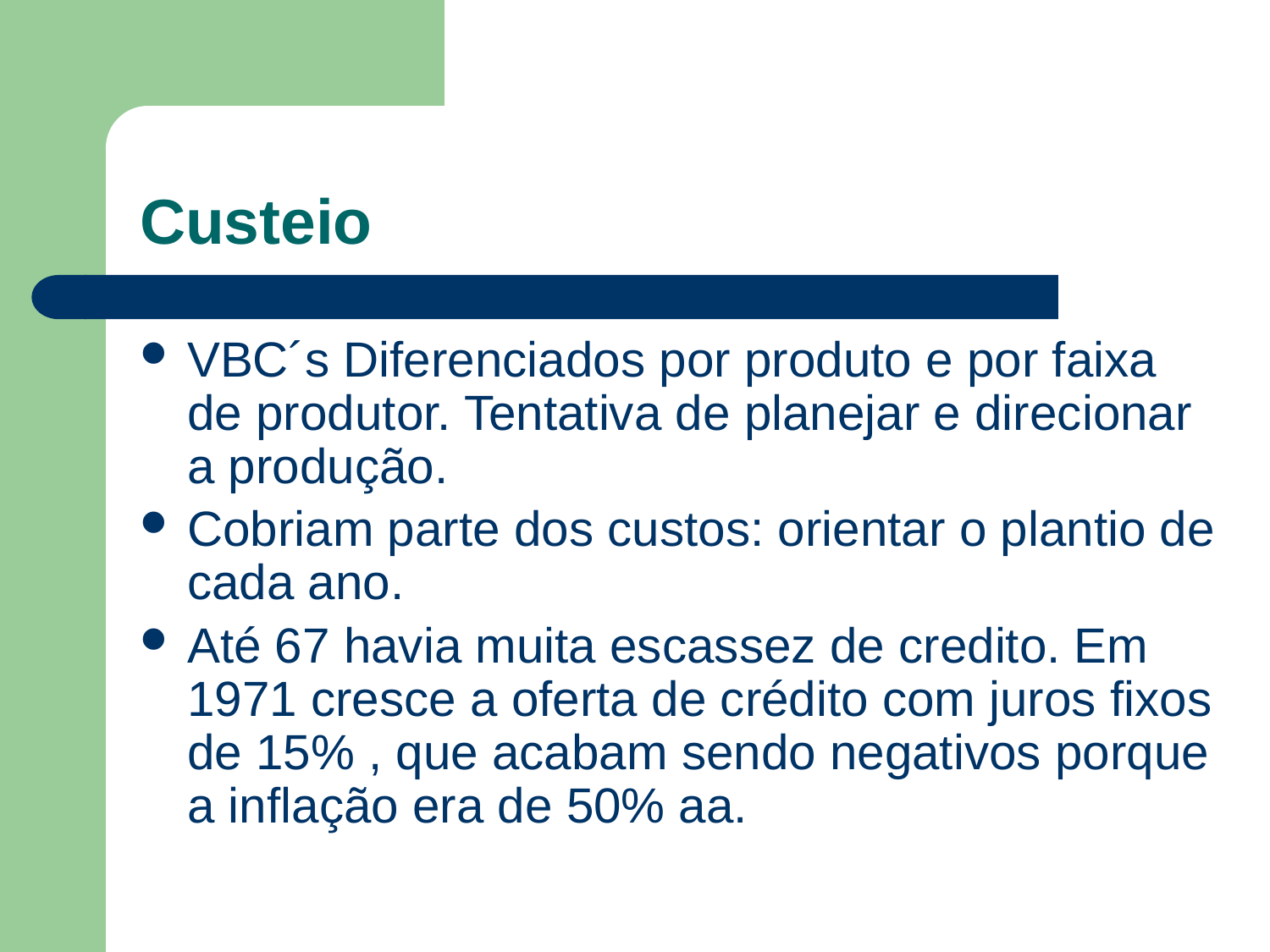

# Custeio
VBC´s Diferenciados por produto e por faixa de produtor. Tentativa de planejar e direcionar a produção.
Cobriam parte dos custos: orientar o plantio de cada ano.
Até 67 havia muita escassez de credito. Em 1971 cresce a oferta de crédito com juros fixos de 15% , que acabam sendo negativos porque a inflação era de 50% aa.